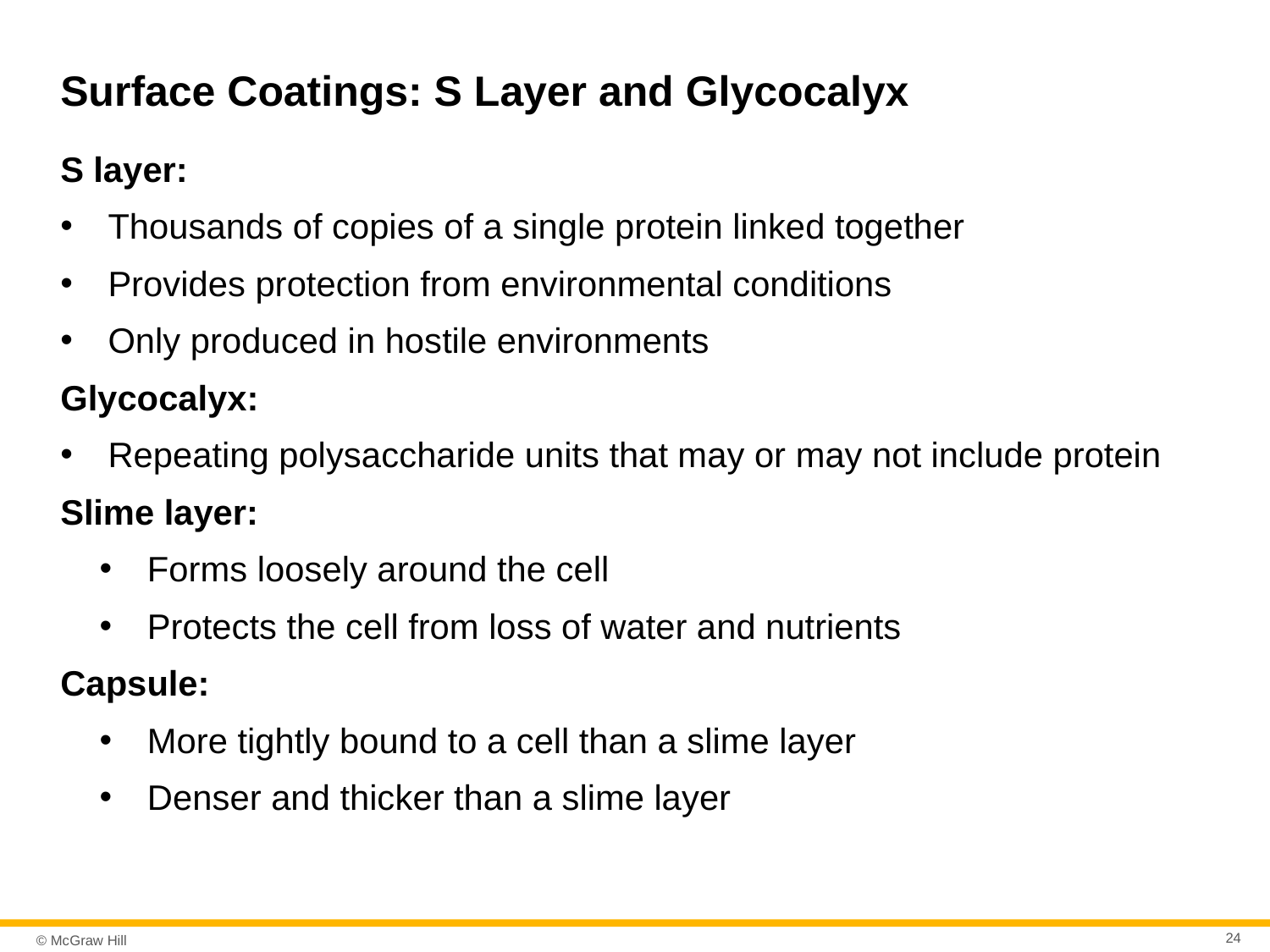

# Surface Coatings: S Layer and Glycocalyx
S layer:
Thousands of copies of a single protein linked together
Provides protection from environmental conditions
Only produced in hostile environments
Glycocalyx:
Repeating polysaccharide units that may or may not include protein
Slime layer:
Forms loosely around the cell
Protects the cell from loss of water and nutrients
Capsule:
More tightly bound to a cell than a slime layer
Denser and thicker than a slime layer